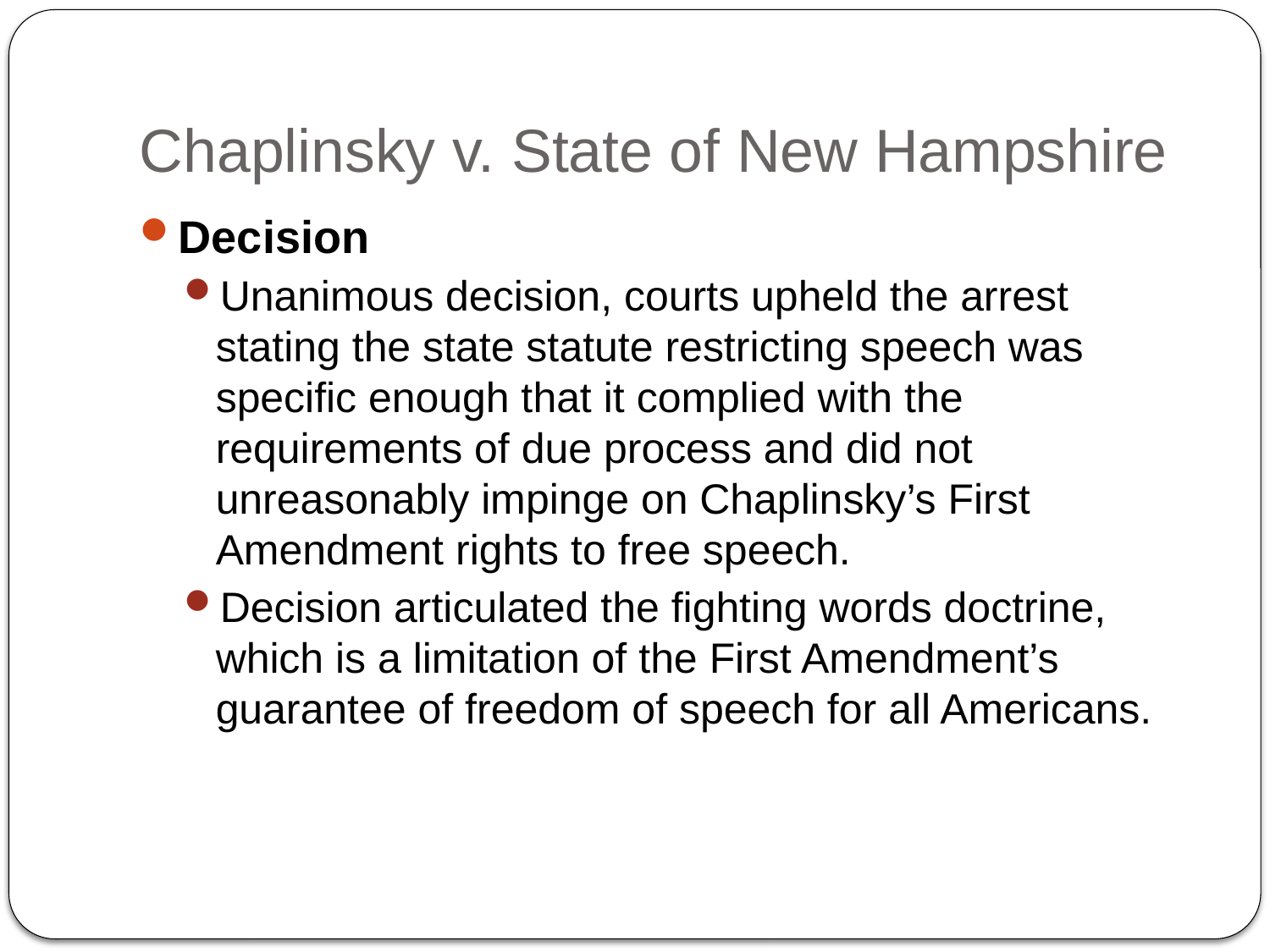

# Chaplinsky v. State of New Hampshire
Decision
Unanimous decision, courts upheld the arrest stating the state statute restricting speech was specific enough that it complied with the requirements of due process and did not unreasonably impinge on Chaplinsky’s First Amendment rights to free speech.
Decision articulated the fighting words doctrine, which is a limitation of the First Amendment’s guarantee of freedom of speech for all Americans.